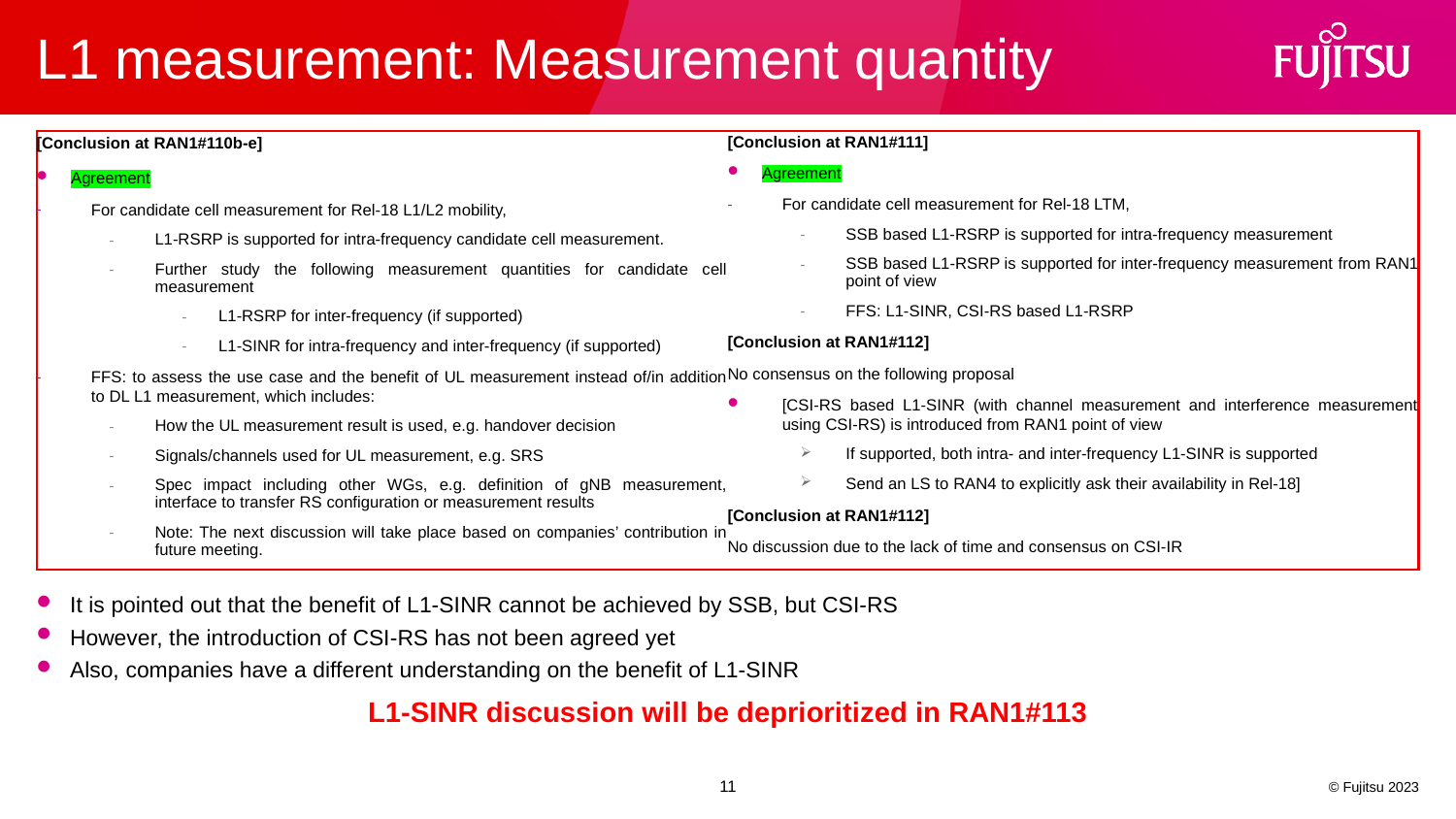

# L1 measurement: Measurement quantity
[Conclusion at RAN1#110b-e]
Agreement
For candidate cell measurement for Rel-18 L1/L2 mobility,
L1-RSRP is supported for intra-frequency candidate cell measurement.
Further study the following measurement quantities for candidate cell measurement
L1-RSRP for inter-frequency (if supported)
L1-SINR for intra-frequency and inter-frequency (if supported)
FFS: to assess the use case and the benefit of UL measurement instead of/in addition to DL L1 measurement, which includes:
How the UL measurement result is used, e.g. handover decision
Signals/channels used for UL measurement, e.g. SRS
Spec impact including other WGs, e.g. definition of gNB measurement, interface to transfer RS configuration or measurement results
Note: The next discussion will take place based on companies’ contribution in future meeting.

[Conclusion at RAN1#111]
Agreement
For candidate cell measurement for Rel-18 LTM,
SSB based L1-RSRP is supported for intra-frequency measurement
SSB based L1-RSRP is supported for inter-frequency measurement from RAN1 point of view
FFS: L1-SINR, CSI-RS based L1-RSRP
[Conclusion at RAN1#112]
No consensus on the following proposal
[CSI-RS based L1-SINR (with channel measurement and interference measurement using CSI-RS) is introduced from RAN1 point of view
If supported, both intra- and inter-frequency L1-SINR is supported
Send an LS to RAN4 to explicitly ask their availability in Rel-18]
[Conclusion at RAN1#112]
No discussion due to the lack of time and consensus on CSI-IR

It is pointed out that the benefit of L1-SINR cannot be achieved by SSB, but CSI-RS
However, the introduction of CSI-RS has not been agreed yet
Also, companies have a different understanding on the benefit of L1-SINR
L1-SINR discussion will be deprioritized in RAN1#113
11
© Fujitsu 2023